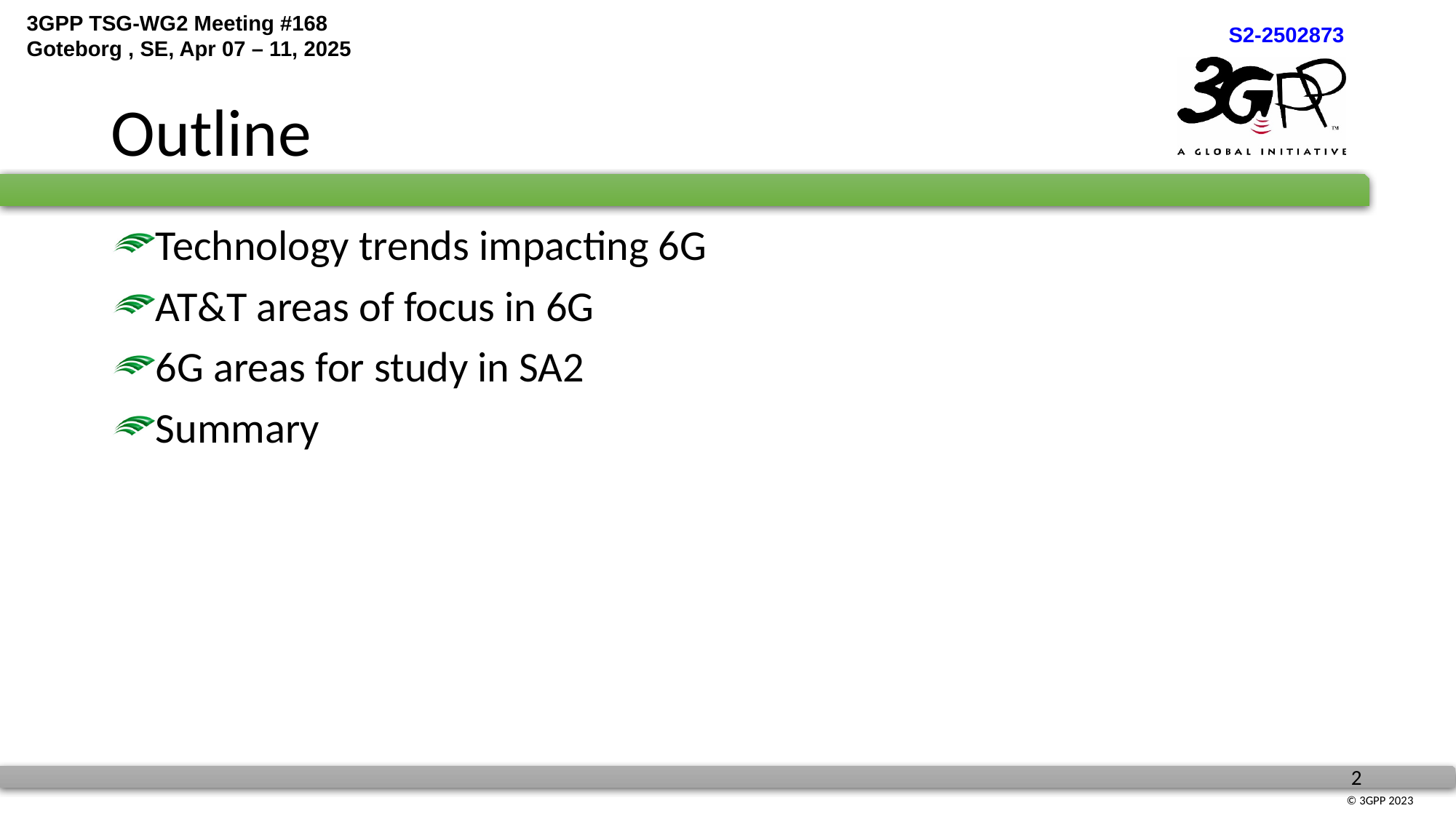

# Outline
Technology trends impacting 6G
AT&T areas of focus in 6G
6G areas for study in SA2
Summary